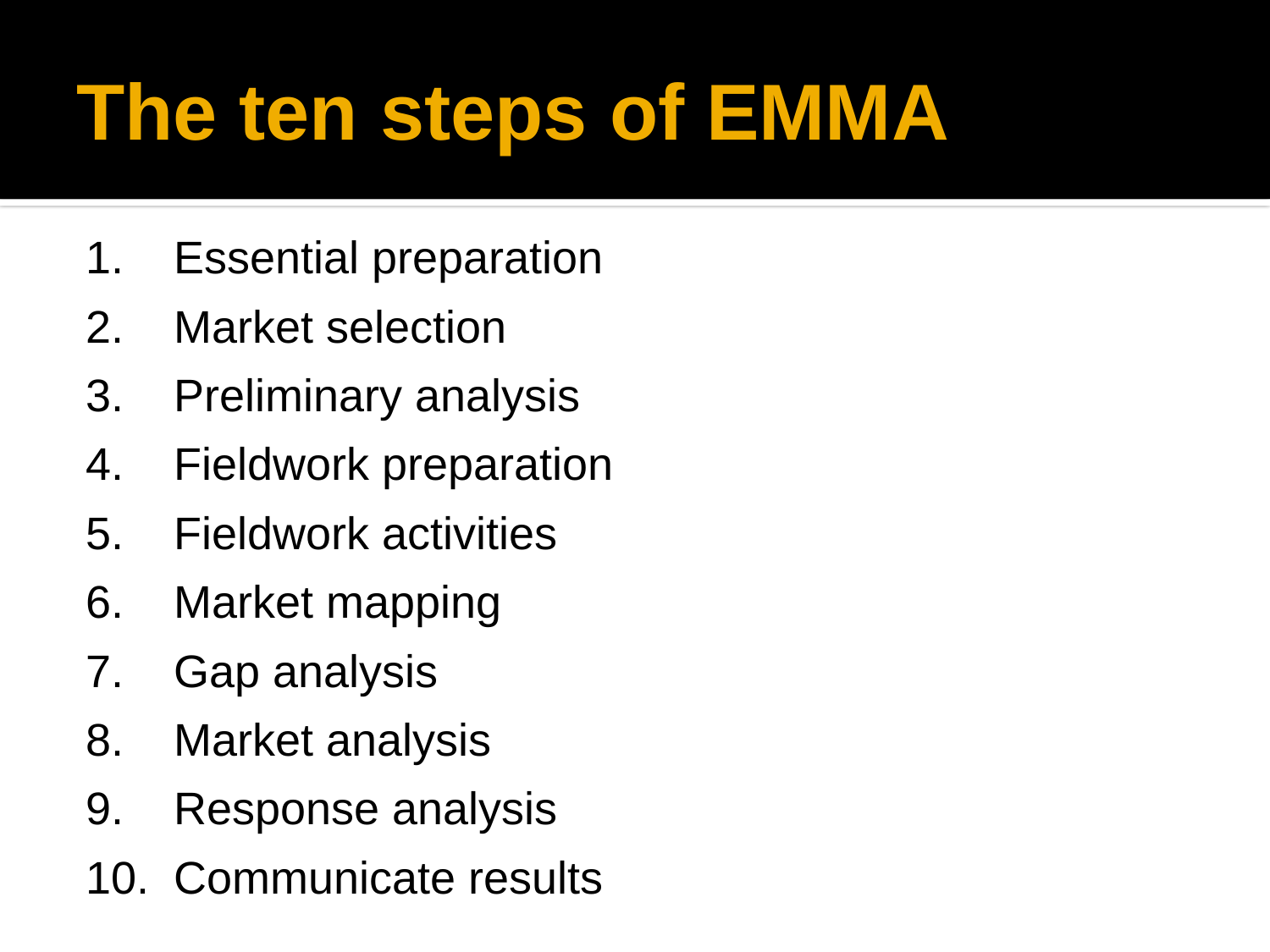

# The ten steps of EMMA
1.    Essential preparation
2.    Market selection
3.    Preliminary analysis
4.    Fieldwork preparation
5.    Fieldwork activities
6.    Market mapping
7.    Gap analysis
8.    Market analysis
9.    Response analysis
10.  Communicate results